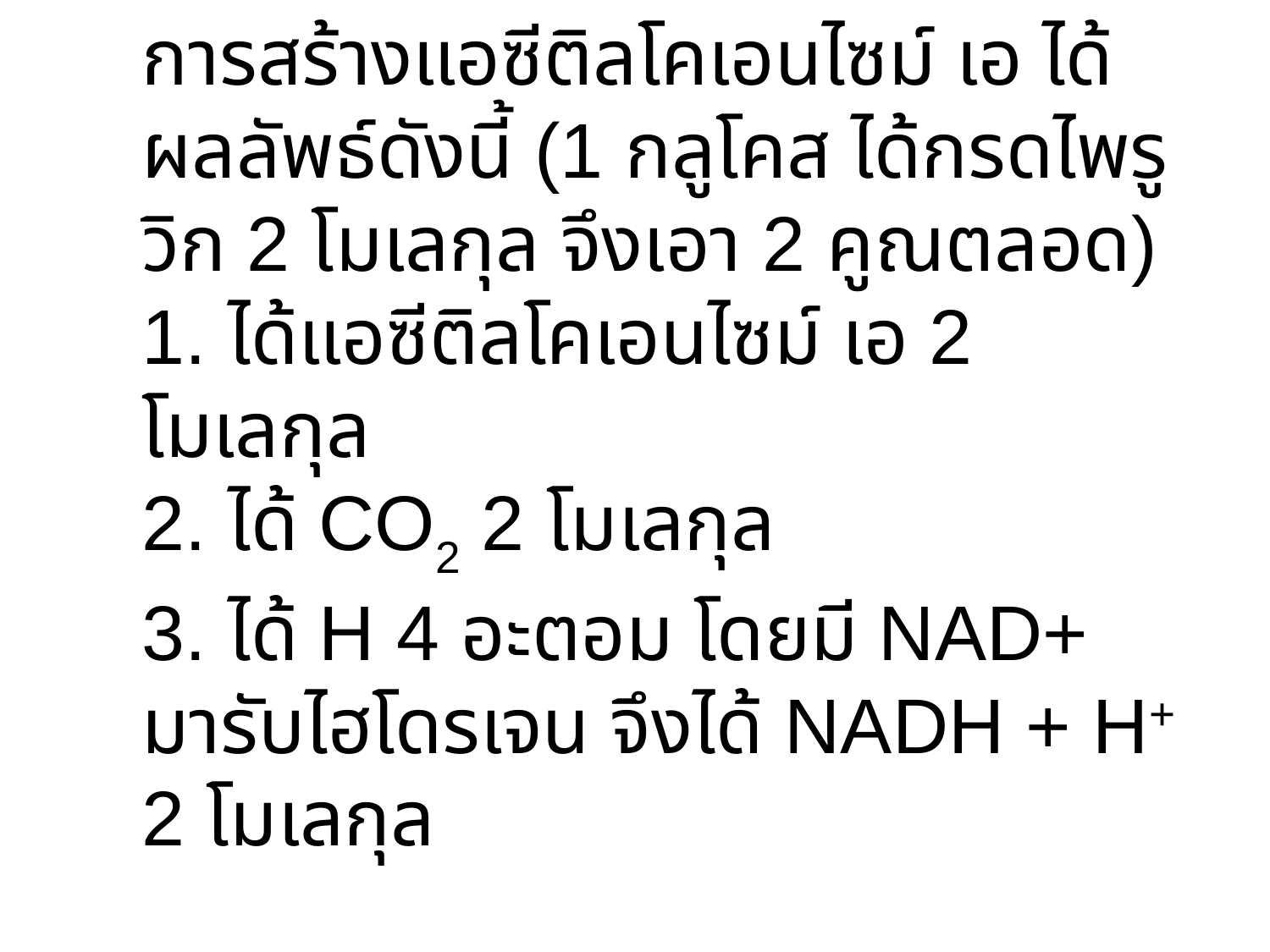

การสร้างแอซีติลโคเอนไซม์ เอ ได้ผลลัพธ์ดังนี้ (1 กลูโคส ได้กรดไพรูวิก 2 โมเลกุล จึงเอา 2 คูณตลอด)
1. ได้แอซีติลโคเอนไซม์ เอ 2 โมเลกุล
2. ได้ CO2 2 โมเลกุล
3. ได้ H 4 อะตอม โดยมี NAD+ มารับไฮโดรเจน จึงได้ NADH + H+ 2 โมเลกุล